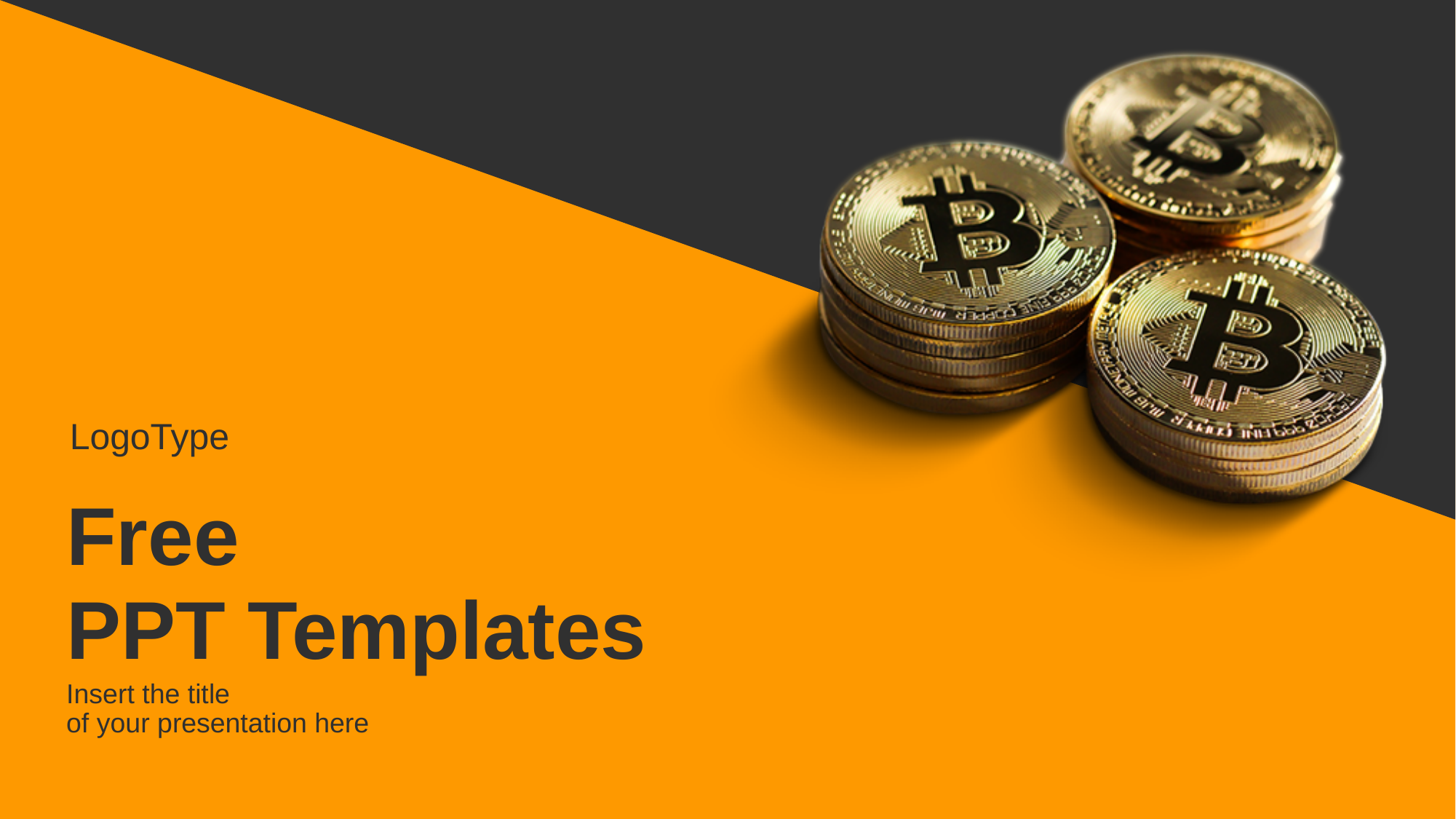

LogoType
Free
PPT Templates
Insert the title
of your presentation here